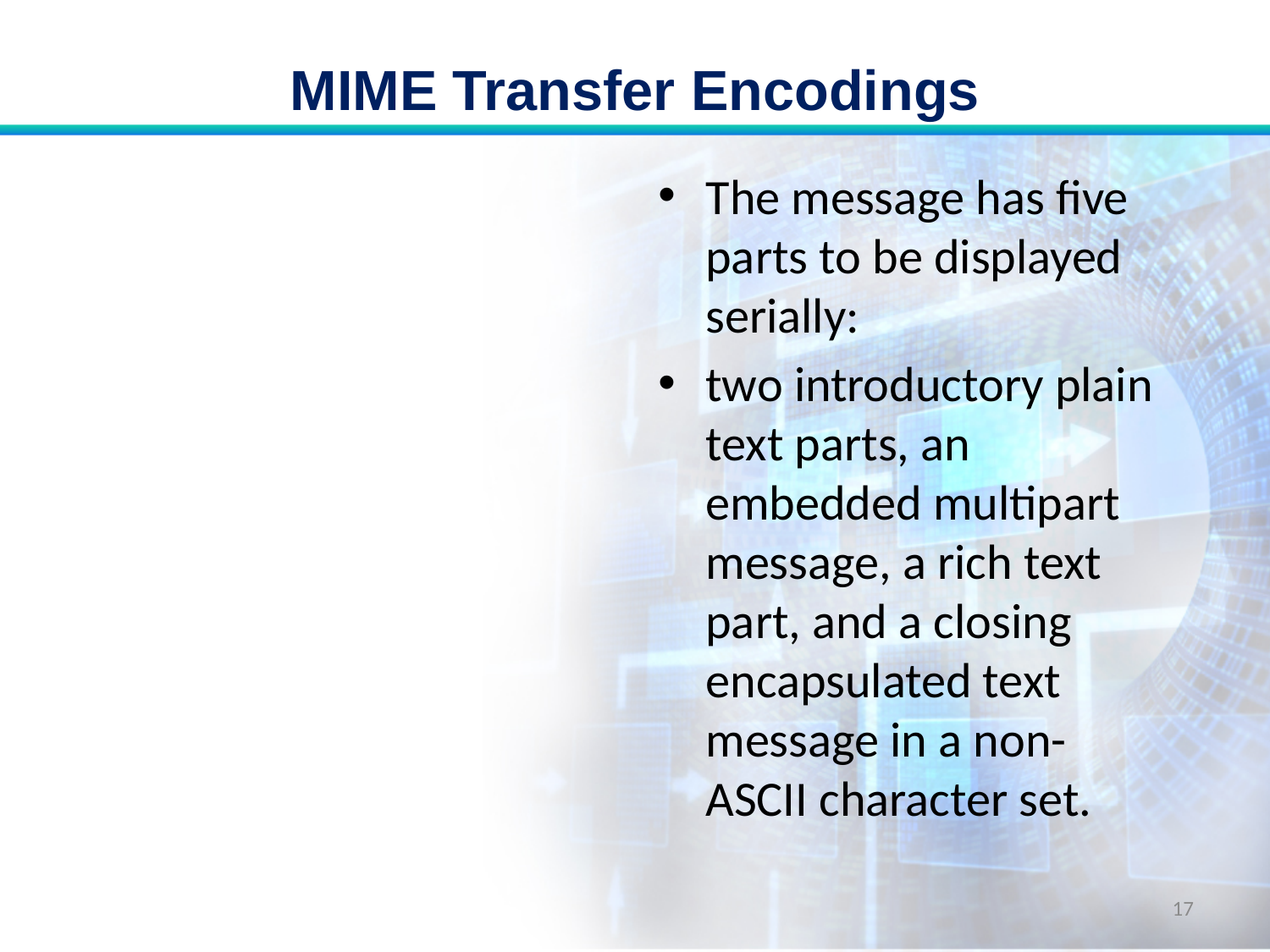

# MIME Transfer Encodings
The message has five parts to be displayed serially:
two introductory plain text parts, an embedded multipart message, a rich text part, and a closing encapsulated text message in a non-ASCII character set.

17